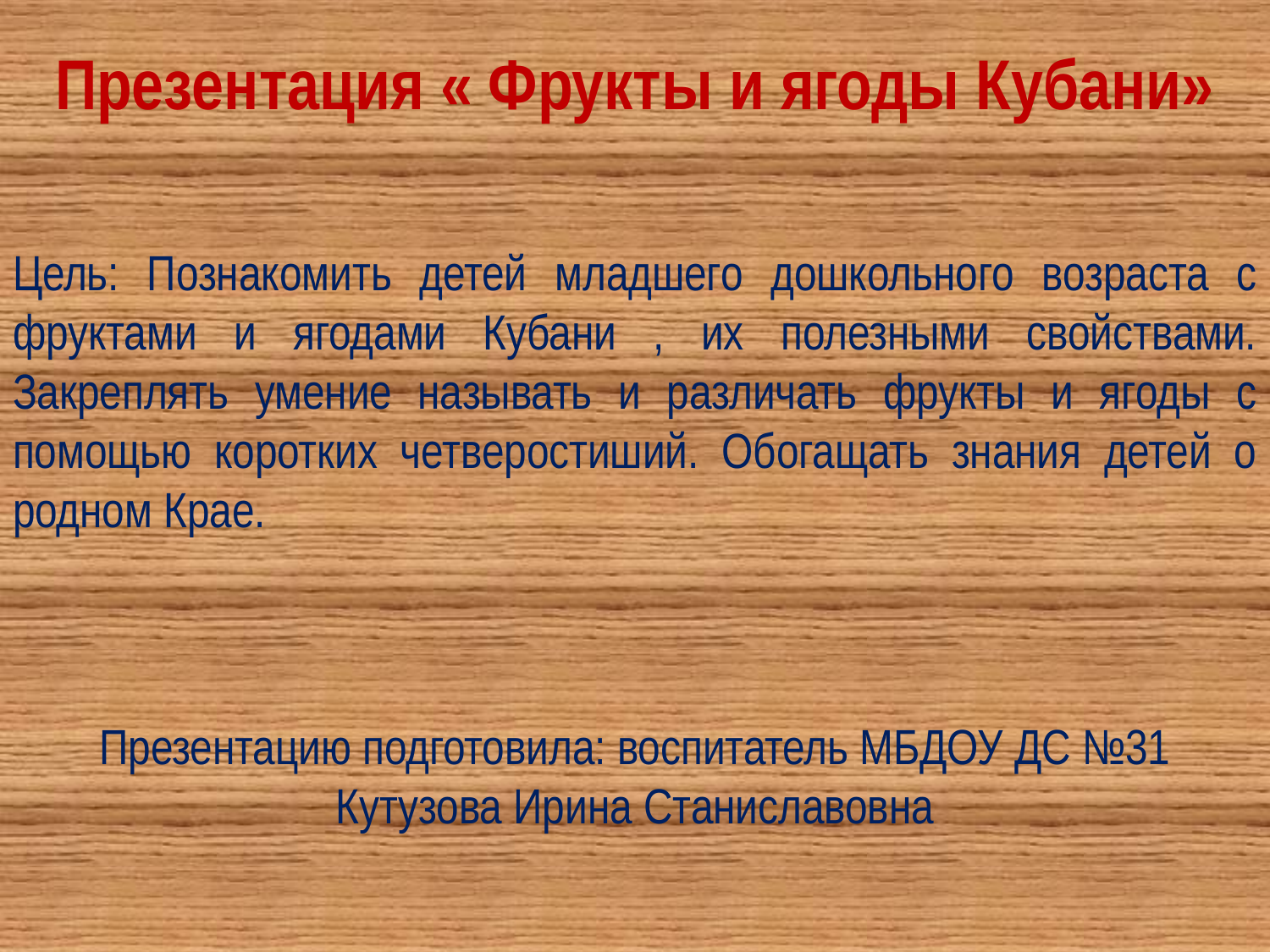

Презентация « Фрукты и ягоды Кубани»

Цель: Познакомить детей младшего дошкольного возраста с фруктами и ягодами Кубани , их полезными свойствами. Закреплять умение называть и различать фрукты и ягоды с помощью коротких четверостиший. Обогащать знания детей о родном Крае.

Презентацию подготовила: воспитатель МБДОУ ДС №31 Кутузова Ирина Станиславовна